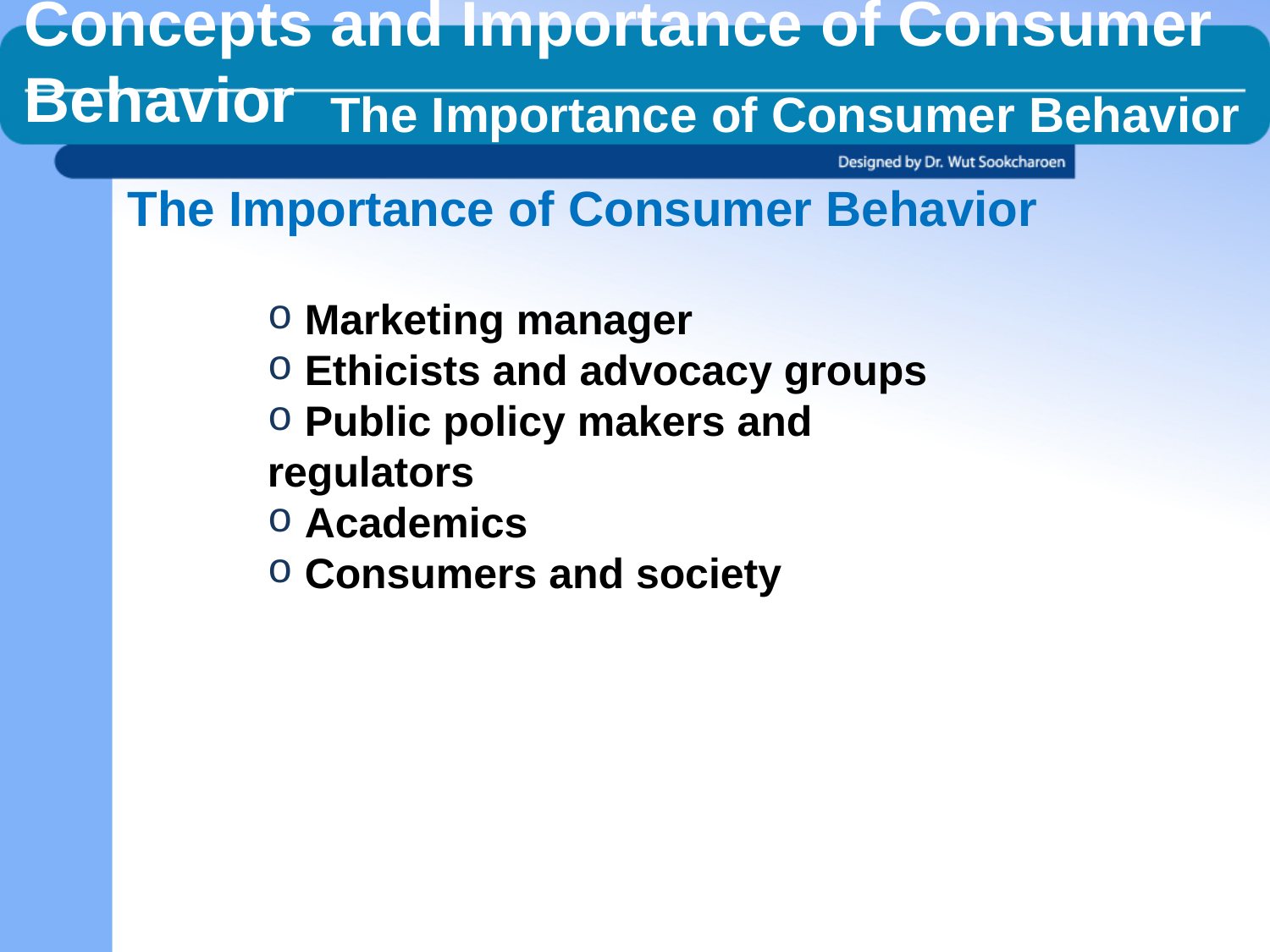

Concepts and Importance of Consumer Behavior
The Importance of Consumer Behavior
The Importance of Consumer Behavior
 Marketing manager
 Ethicists and advocacy groups
 Public policy makers and regulators
 Academics
 Consumers and society